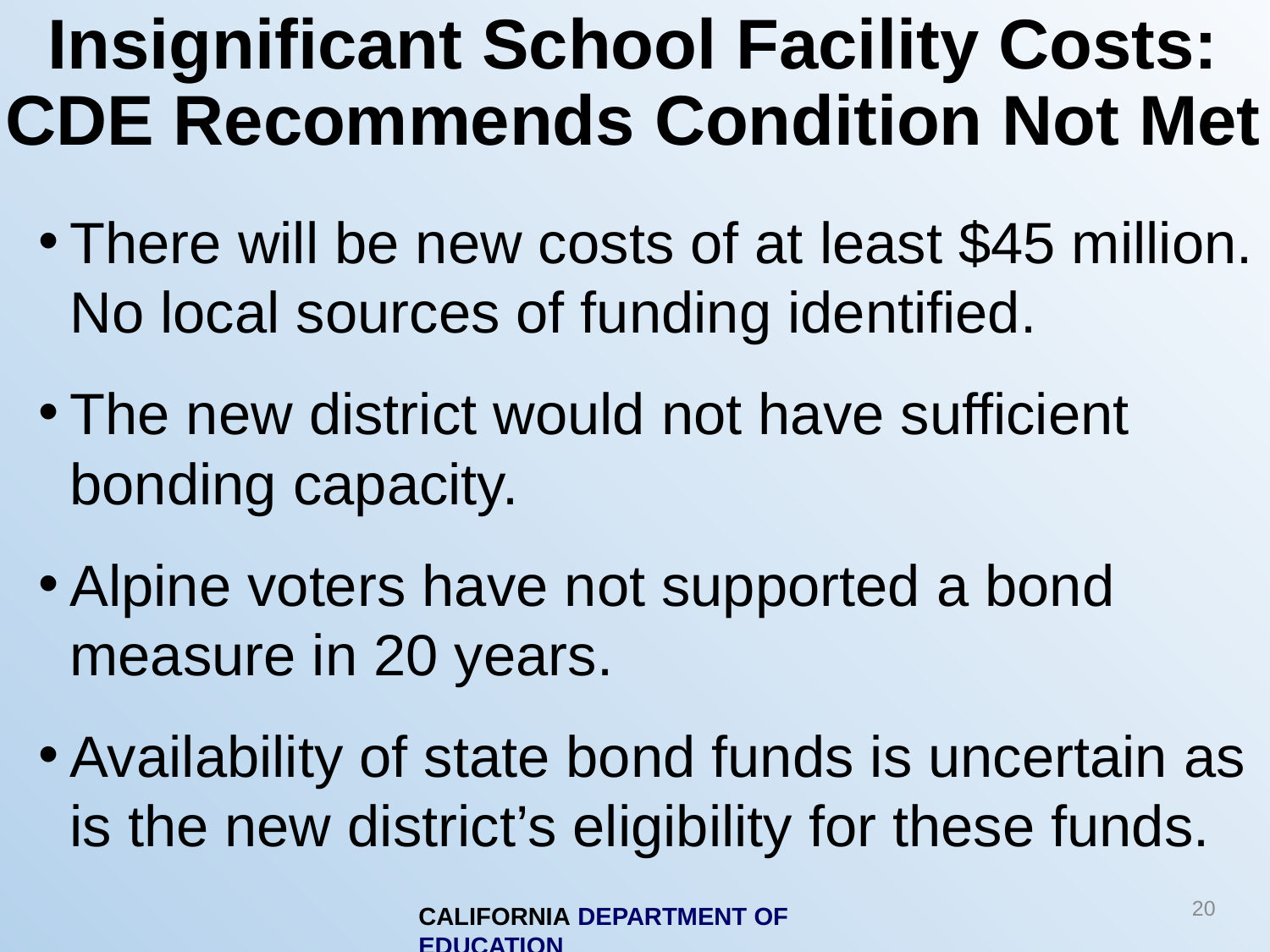

# Insignificant School Facility Costs: CDE Recommends Condition Not Met
There will be new costs of at least $45 million. No local sources of funding identified.
The new district would not have sufficient bonding capacity.
Alpine voters have not supported a bond measure in 20 years.
Availability of state bond funds is uncertain as is the new district’s eligibility for these funds.
20